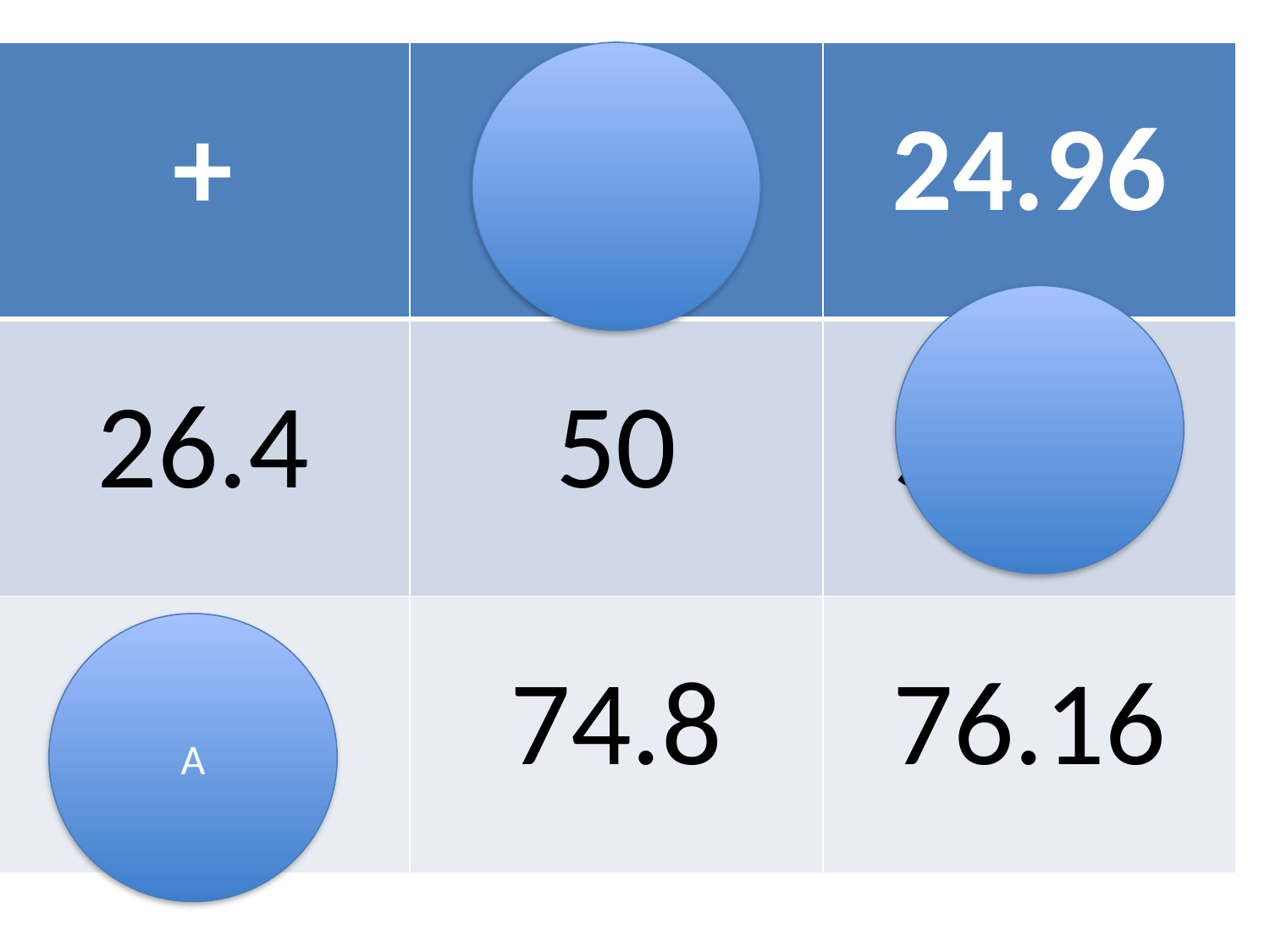

| + | 23.6 | 24.96 |
| --- | --- | --- |
| 26.4 | 50 | 51.36 |
| 51.2 | 74.8 | 76.16 |

A